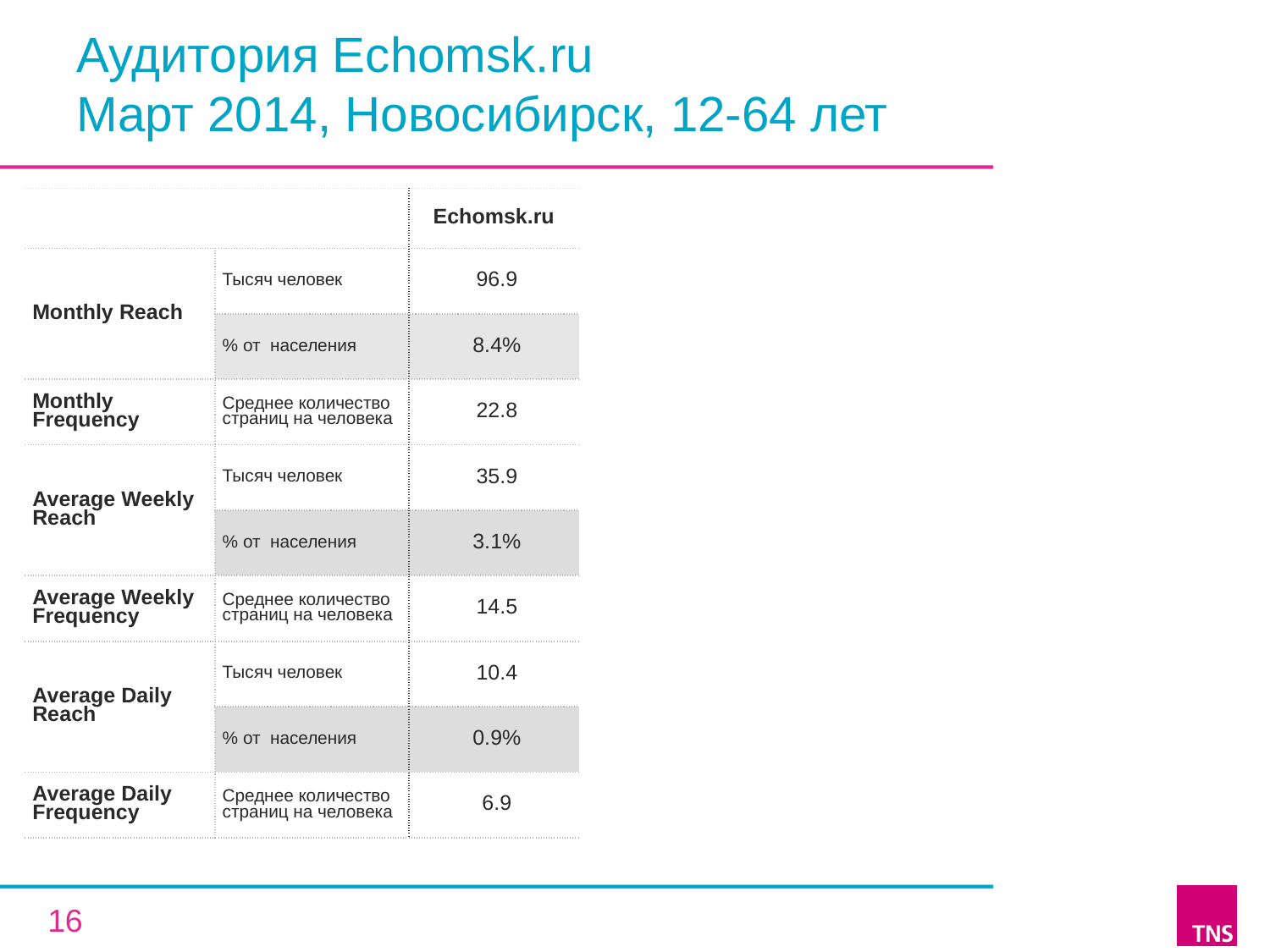

# Аудитория Echomsk.ru Март 2014, Новосибирск, 12-64 лет
|  |  | Echomsk.ru |
| --- | --- | --- |
| Monthly Reach | Тысяч человек | 96.9 |
|  | % от населения | 8.4% |
| Monthly Frequency | Среднее количество страниц на человека | 22.8 |
| Average Weekly Reach | Тысяч человек | 35.9 |
|  | % от населения | 3.1% |
| Average Weekly Frequency | Среднее количество страниц на человека | 14.5 |
| Average Daily Reach | Тысяч человек | 10.4 |
|  | % от населения | 0.9% |
| Average Daily Frequency | Среднее количество страниц на человека | 6.9 |

16